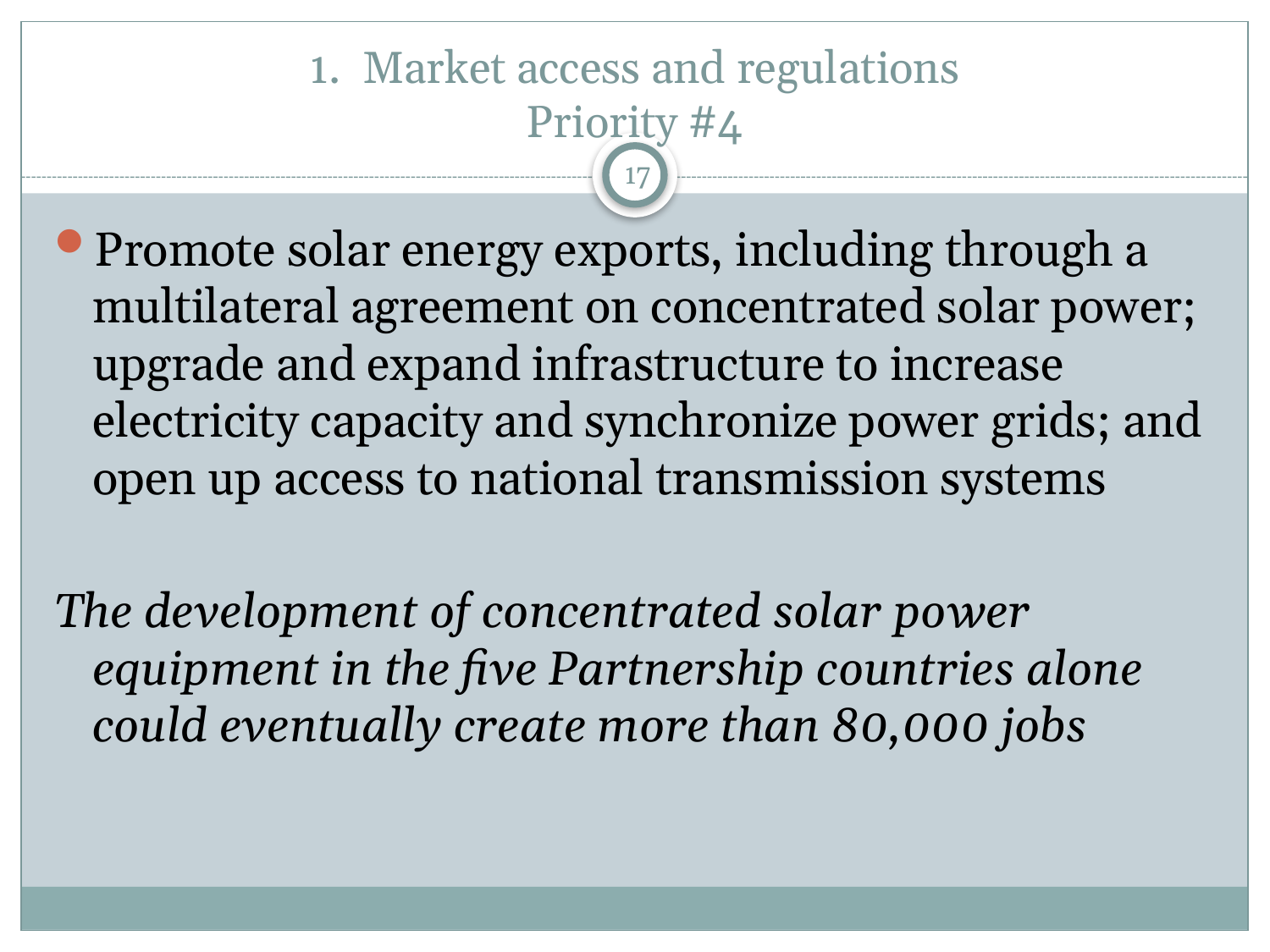

# 1.  Market access and regulations Priority #4
17
Promote solar energy exports, including through a multilateral agreement on concentrated solar power; upgrade and expand infrastructure to increase electricity capacity and synchronize power grids; and open up access to national transmission systems

The development of concentrated solar power equipment in the five Partnership countries alone could eventually create more than 80,000 jobs